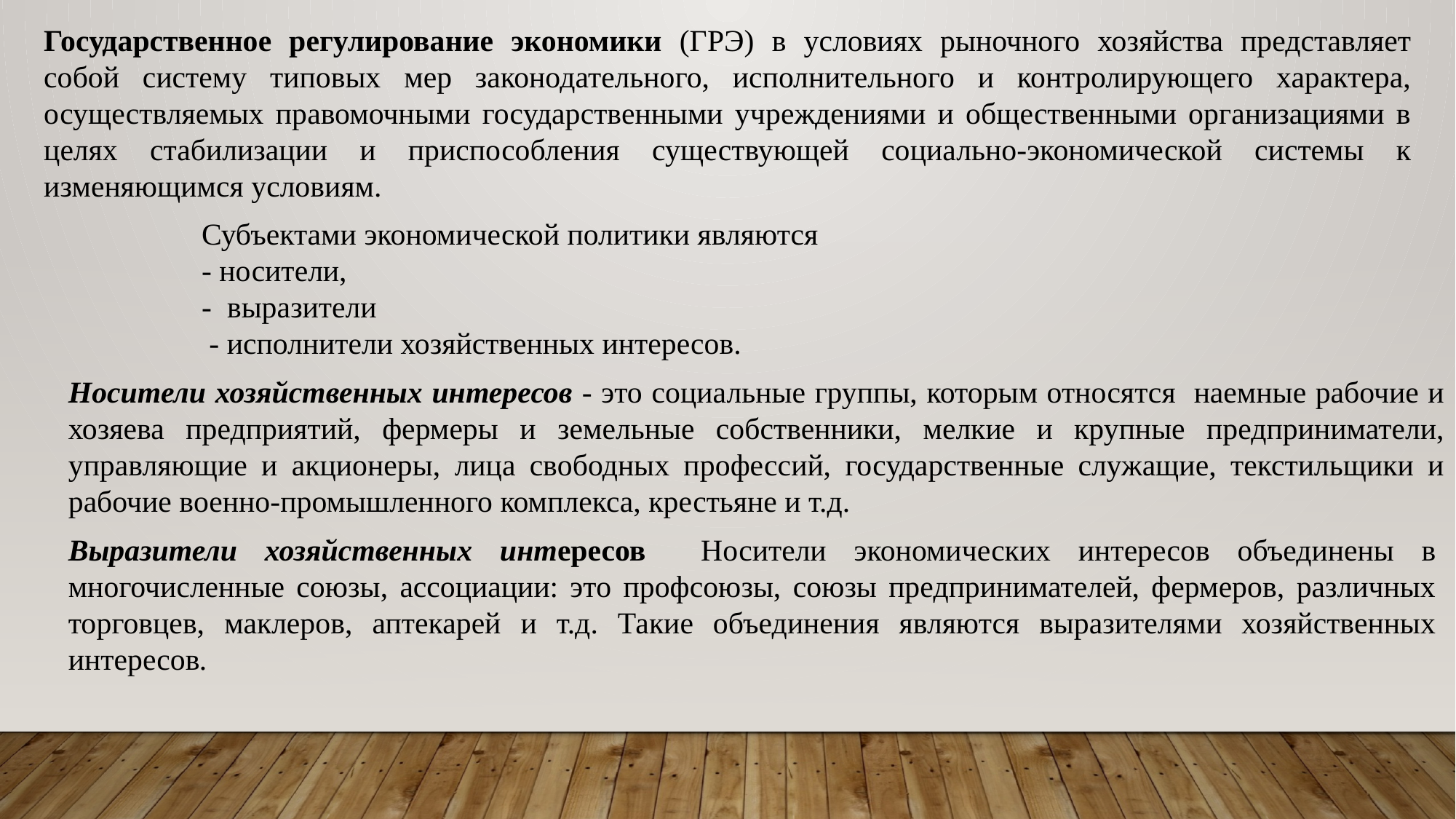

Государственное регулирование экономики (ГРЭ) в условиях рыночного хозяйства представляет собой систему типовых мер законодательного, исполнительного и контролирующего характера, осуществляемых правомочными государственными учреждениями и общественными организациями в целях стабилизации и приспособления существующей социально-экономической системы к изменяющимся условиям.
Субъектами экономической политики являются
- носители,
-  выразители
 - исполнители хозяйственных интересов.
Носители хозяйственных интересов - это социальные группы, которым относятся  наемные рабочие и хозяева предприятий, фермеры и земельные собственники, мелкие и крупные предприниматели, управляющие и акционеры, лица свободных профессий, государственные служащие, текстильщики и рабочие военно-промышленного комплекса, крестьяне и т.д.
Выразители хозяйственных интересов  Носители экономических интересов объединены в многочисленные союзы, ассоциации: это профсоюзы, союзы предпринимателей, фермеров, различных торговцев, маклеров, аптекарей и т.д. Такие объединения являются выразителями хозяйственных интересов.